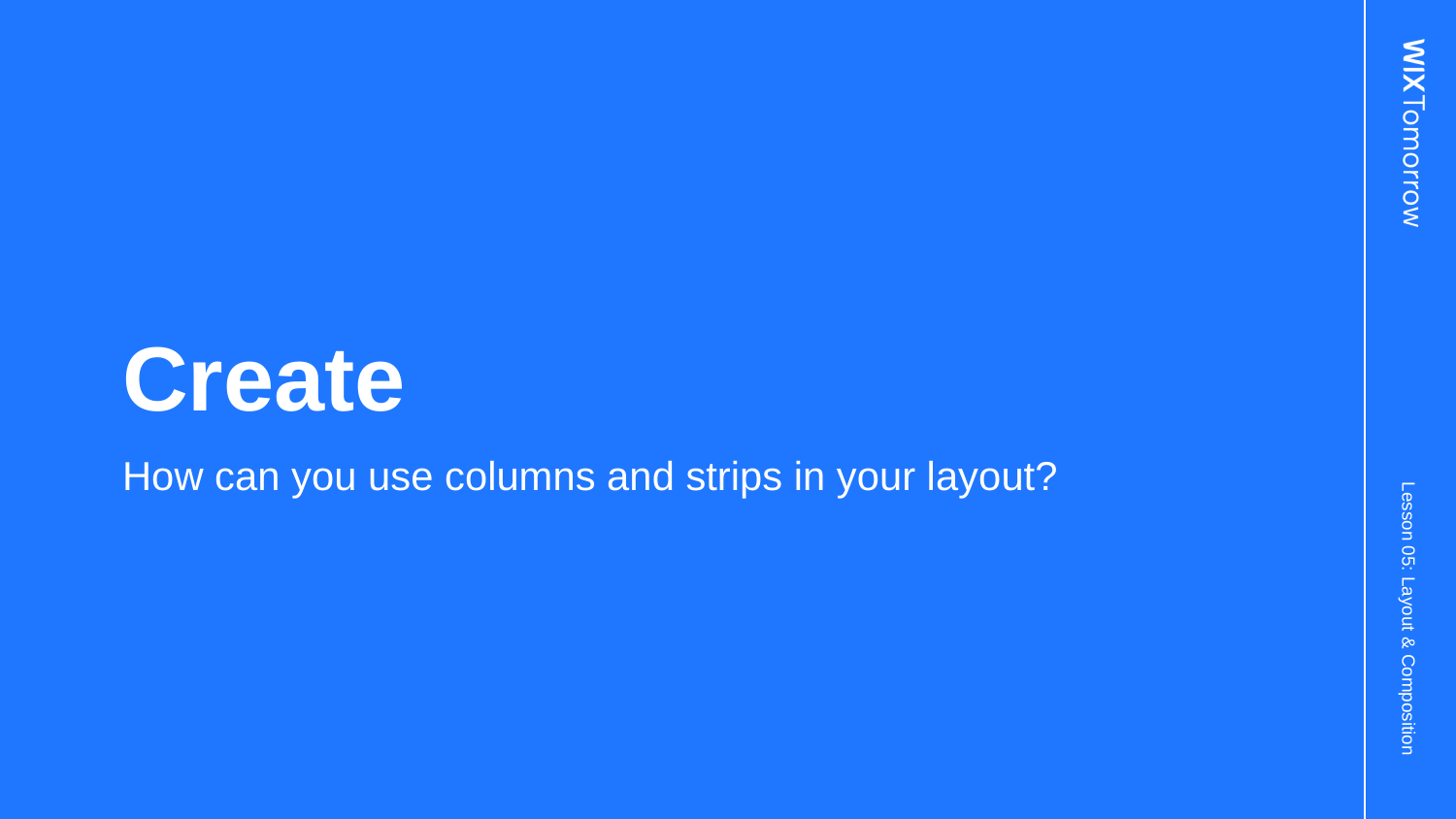

# Create
How can you use columns and strips in your layout?